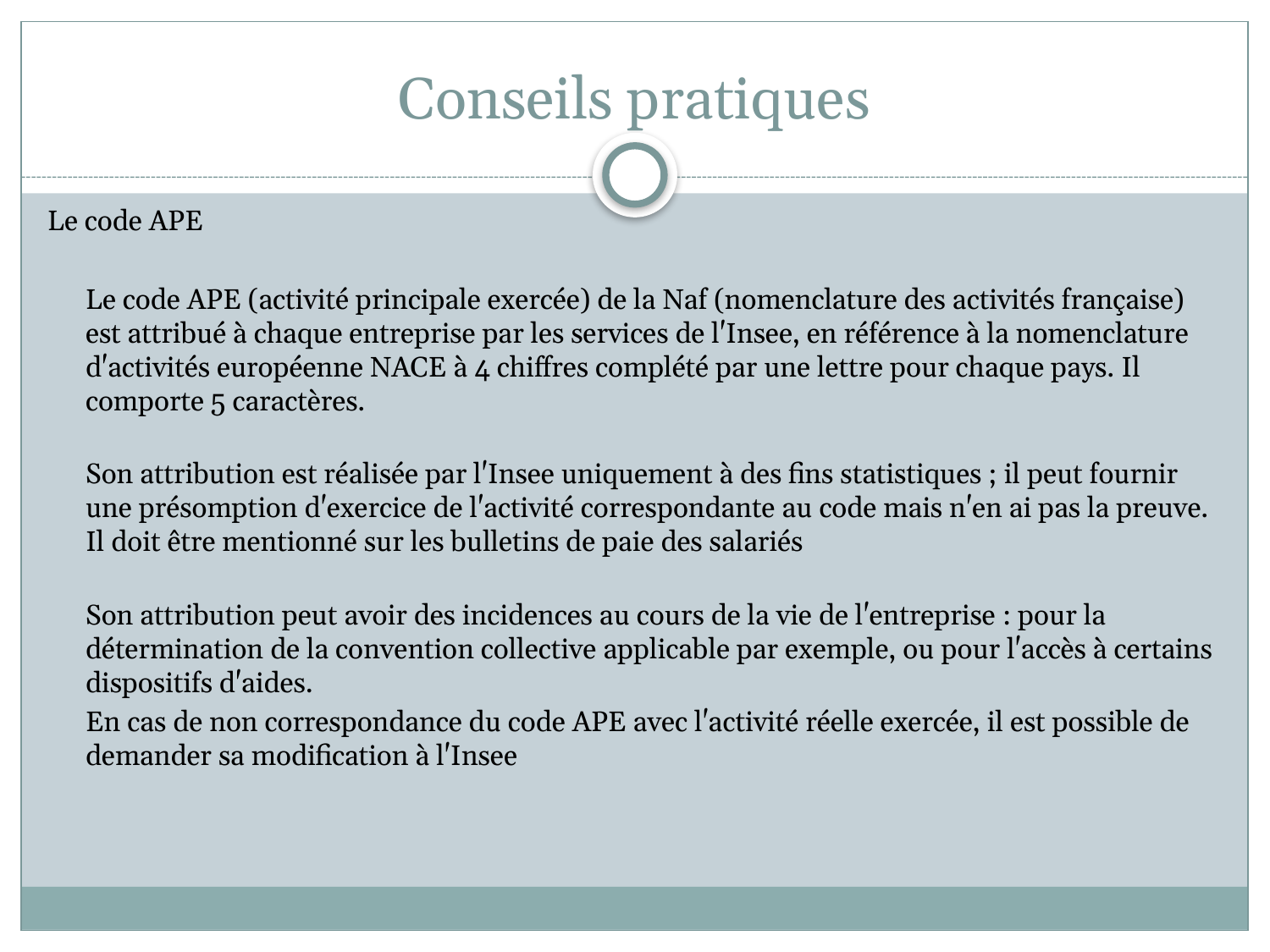

# Conseils pratiques
Le code APE

	Le code APE (activité principale exercée) de la Naf (nomenclature des activités française) est attribué à chaque entreprise par les services de l'Insee, en référence à la nomenclature d'activités européenne NACE à 4 chiffres complété par une lettre pour chaque pays. Il comporte 5 caractères.
	Son attribution est réalisée par l'Insee uniquement à des fins statistiques ; il peut fournir une présomption d'exercice de l'activité correspondante au code mais n'en ai pas la preuve.
Il doit être mentionné sur les bulletins de paie des salariés
	Son attribution peut avoir des incidences au cours de la vie de l'entreprise : pour la détermination de la convention collective applicable par exemple, ou pour l'accès à certains dispositifs d'aides.
	En cas de non correspondance du code APE avec l'activité réelle exercée, il est possible de demander sa modification à l'Insee